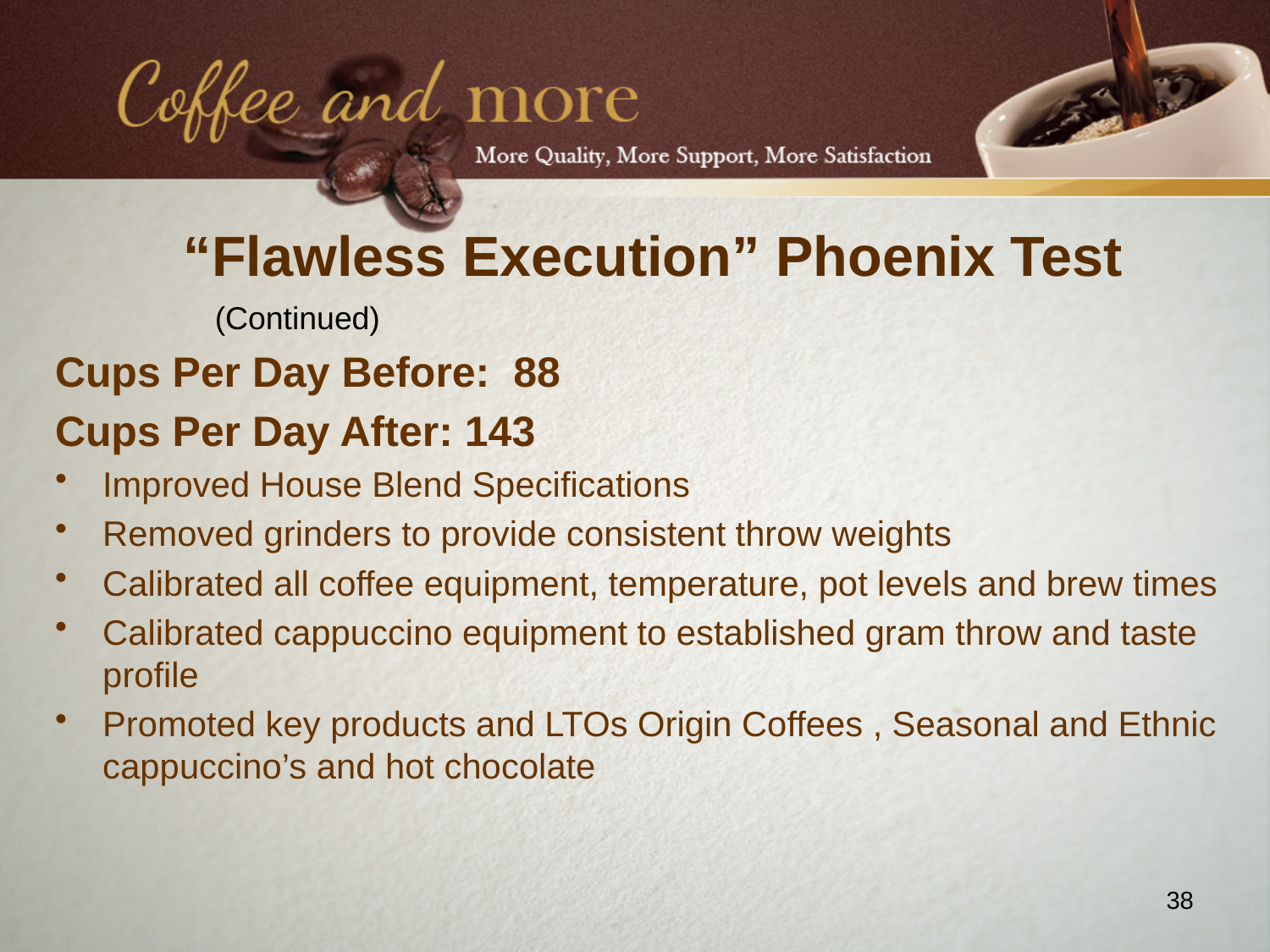

“Flawless Execution” Phoenix Test
(Continued)
Cups Per Day Before:  88
Cups Per Day After: 143
Improved House Blend Specifications
Removed grinders to provide consistent throw weights
Calibrated all coffee equipment, temperature, pot levels and brew times
Calibrated cappuccino equipment to established gram throw and taste profile
Promoted key products and LTOs Origin Coffees , Seasonal and Ethnic cappuccino’s and hot chocolate

38